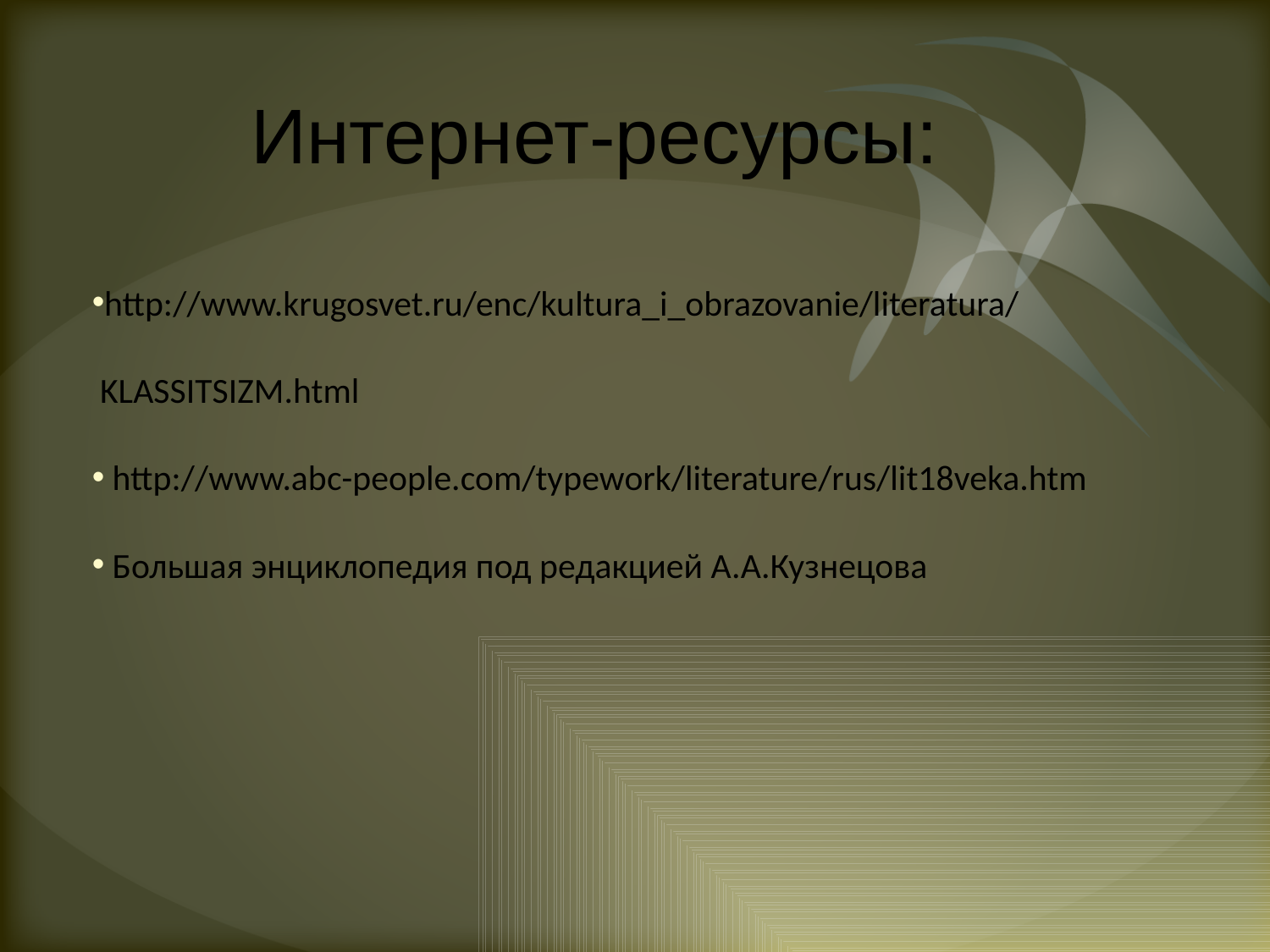

# Интернет-ресурсы:
http://www.krugosvet.ru/enc/kultura_i_obrazovanie/literatura/
 KLASSITSIZM.html
 http://www.abc-people.com/typework/literature/rus/lit18veka.htm
 Большая энциклопедия под редакцией А.А.Кузнецова